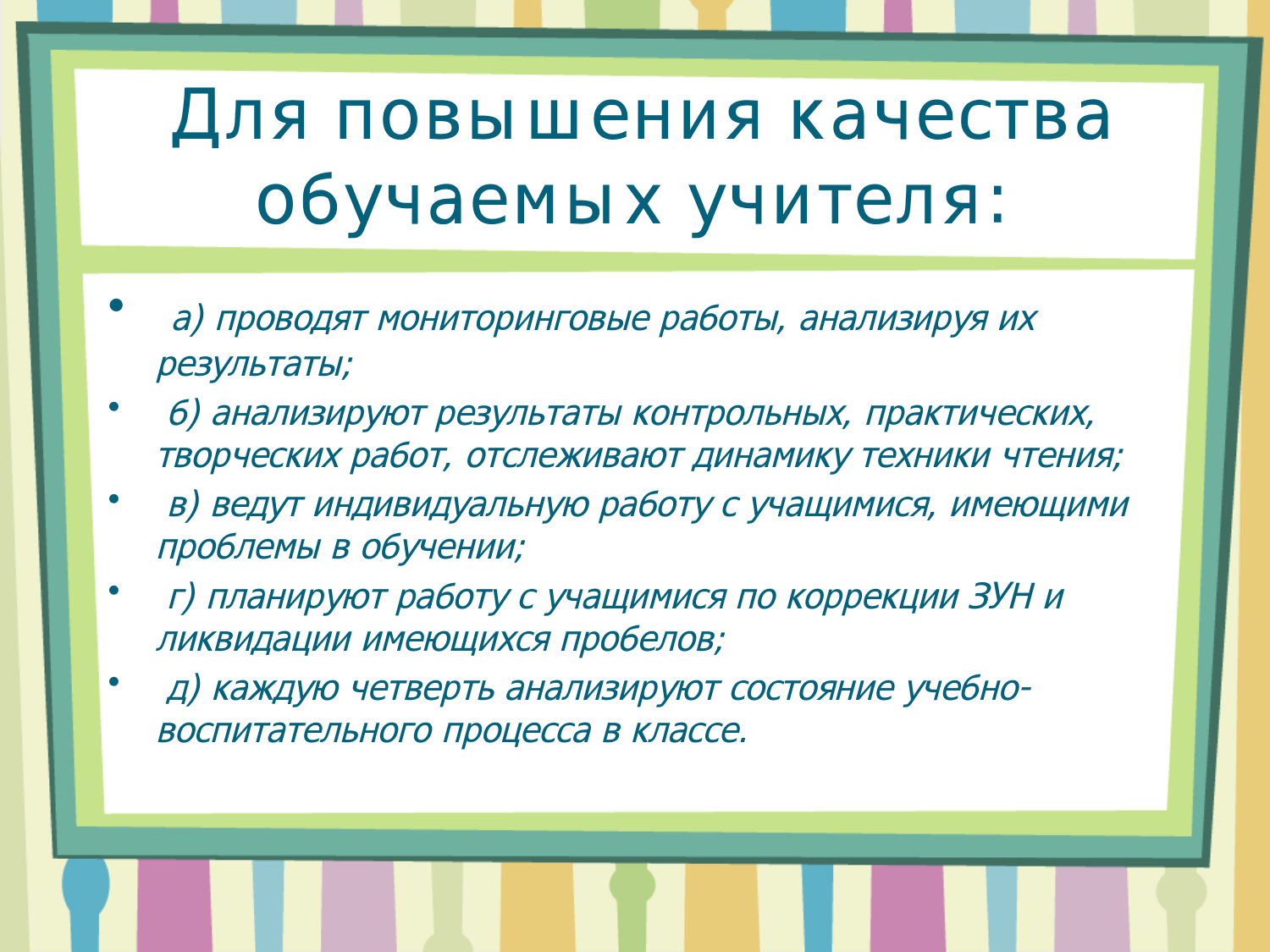

# Для повышения качества обучаемых учителя:
 а) проводят мониторинговые работы, анализируя их результаты;
 б) анализируют результаты контрольных, практических, творческих работ, отслеживают динамику техники чтения;
 в) ведут индивидуальную работу с учащимися, имеющими проблемы в обучении;
 г) планируют работу с учащимися по коррекции ЗУН и ликвидации имеющихся пробелов;
 д) каждую четверть анализируют состояние учебно-воспитательного процесса в классе.